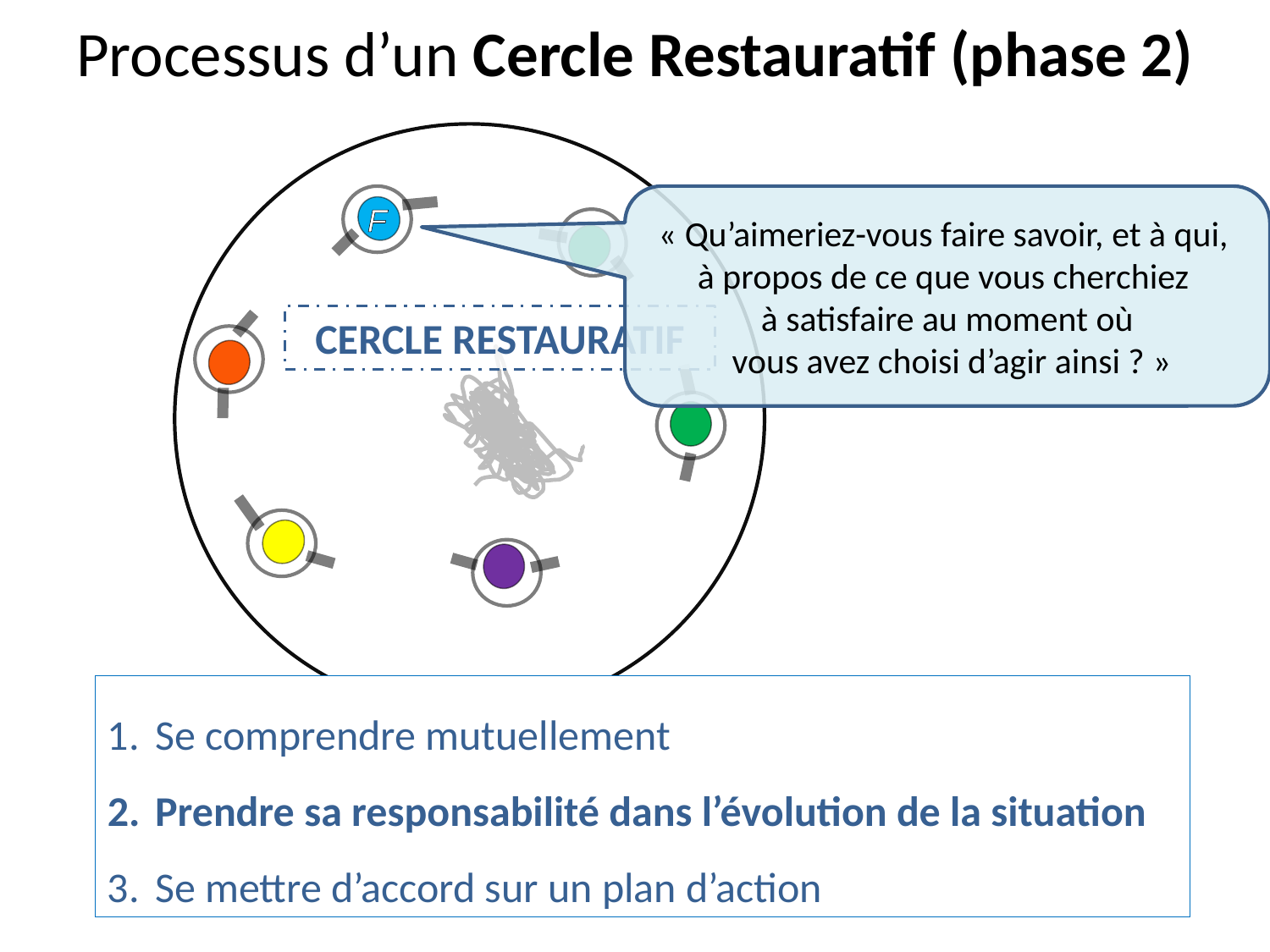

# Processus d’un Cercle Restauratif (phase 2)

F

« Qu’aimeriez-vous faire savoir, et à qui,
à propos de ce que vous cherchiez
à satisfaire au moment où
 vous avez choisi d’agir ainsi ? »

CERCLE RESTAURATIF
Se comprendre mutuellement
Prendre sa responsabilité dans l’évolution de la situation
Se mettre d’accord sur un plan d’action